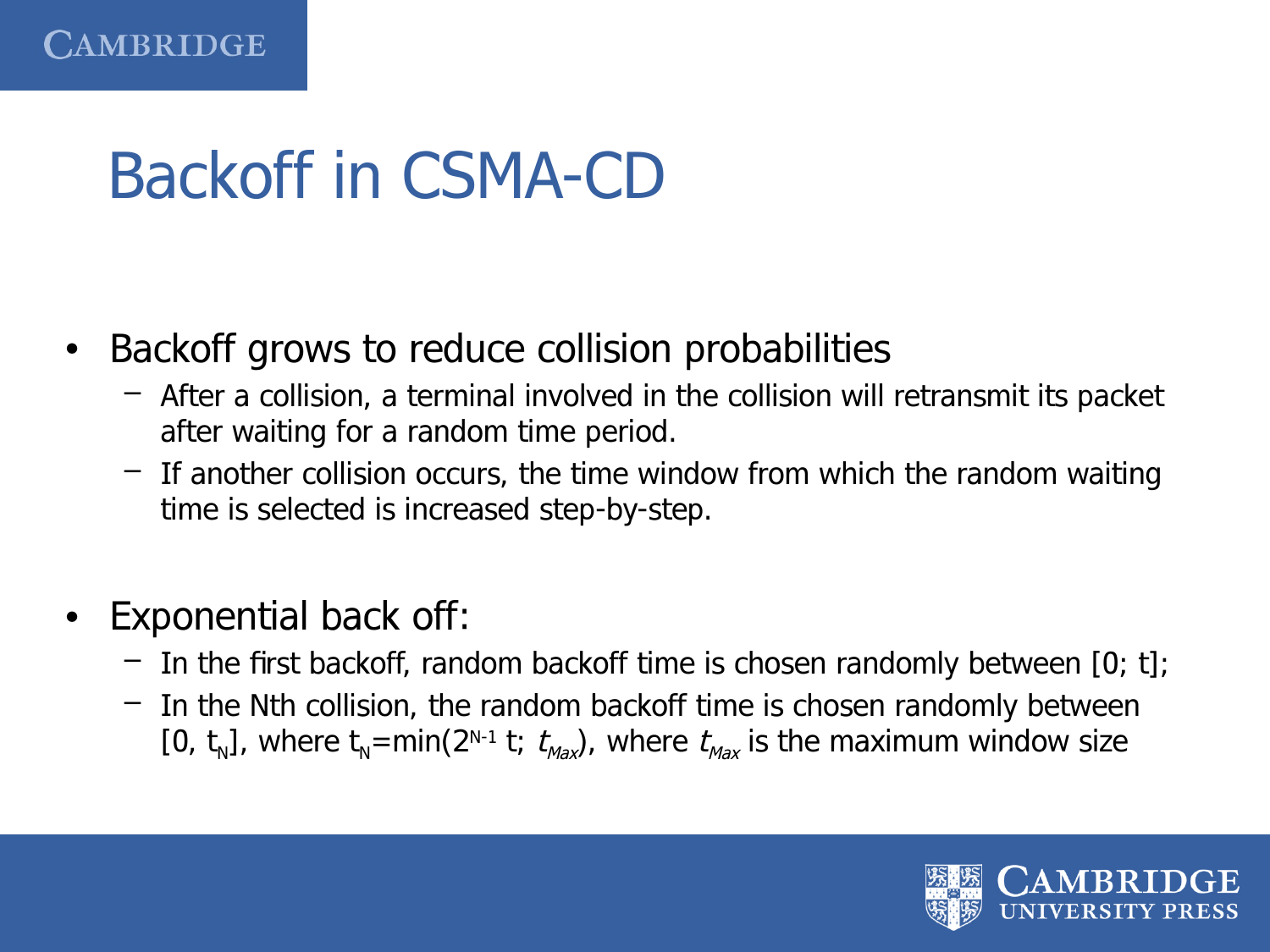

# Backoff in CSMA-CD
Backoff grows to reduce collision probabilities
After a collision, a terminal involved in the collision will retransmit its packet after waiting for a random time period.
If another collision occurs, the time window from which the random waiting time is selected is increased step-by-step.

Exponential back off:
In the first backoff, random backoff time is chosen randomly between [0; t];
In the Nth collision, the random backoff time is chosen randomly between [0, tN], where tN=min(2N-1 t; tMax), where tMax is the maximum window size